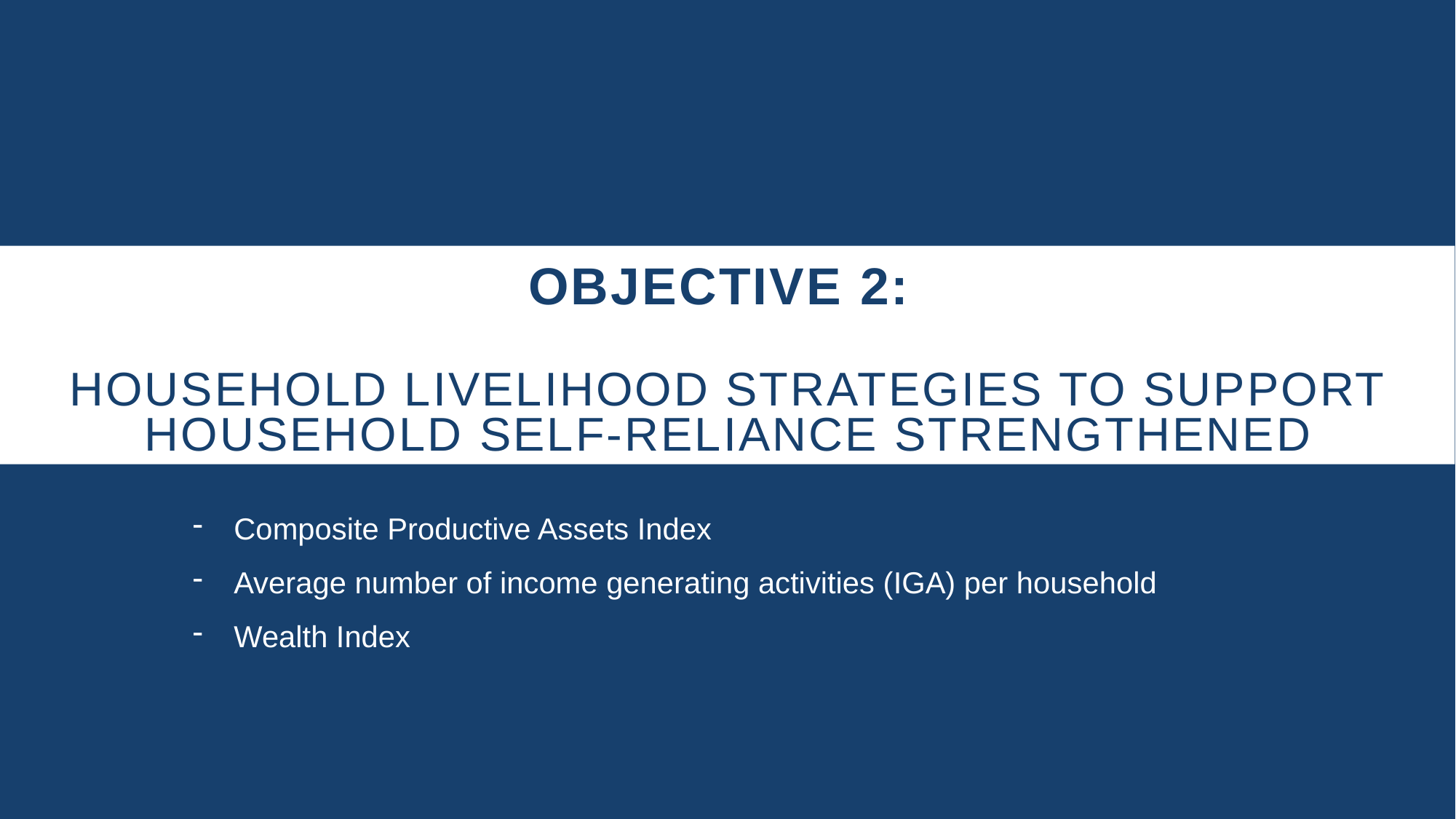

# Objective 2: Household livelihood strategies to support household self-reliance strengthened
Composite Productive Assets Index
Average number of income generating activities (IGA) per household
Wealth Index